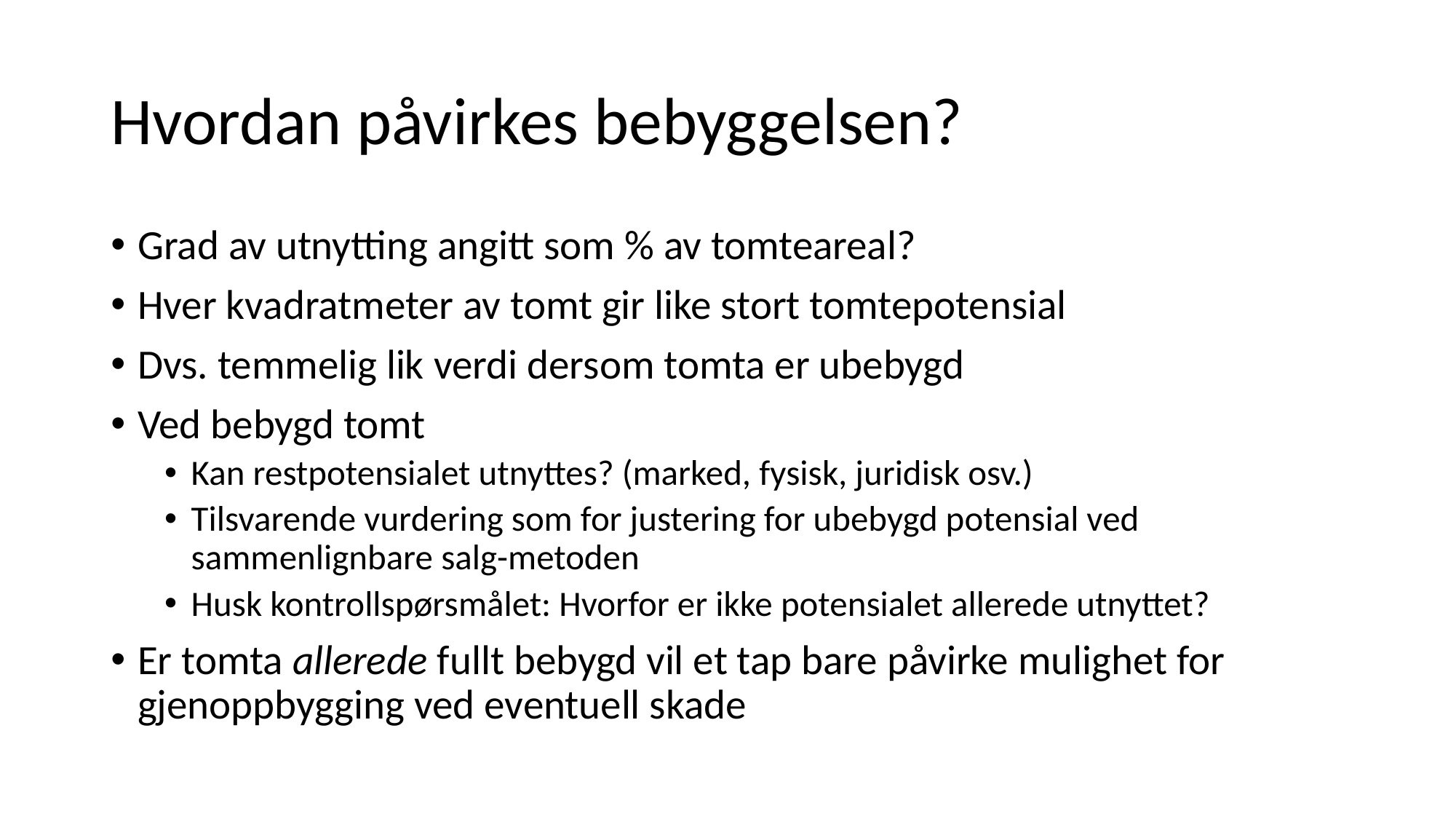

# Hvordan påvirkes bebyggelsen?
Grad av utnytting angitt som % av tomteareal?
Hver kvadratmeter av tomt gir like stort tomtepotensial
Dvs. temmelig lik verdi dersom tomta er ubebygd
Ved bebygd tomt
Kan restpotensialet utnyttes? (marked, fysisk, juridisk osv.)
Tilsvarende vurdering som for justering for ubebygd potensial ved sammenlignbare salg-metoden
Husk kontrollspørsmålet: Hvorfor er ikke potensialet allerede utnyttet?
Er tomta allerede fullt bebygd vil et tap bare påvirke mulighet for gjenoppbygging ved eventuell skade